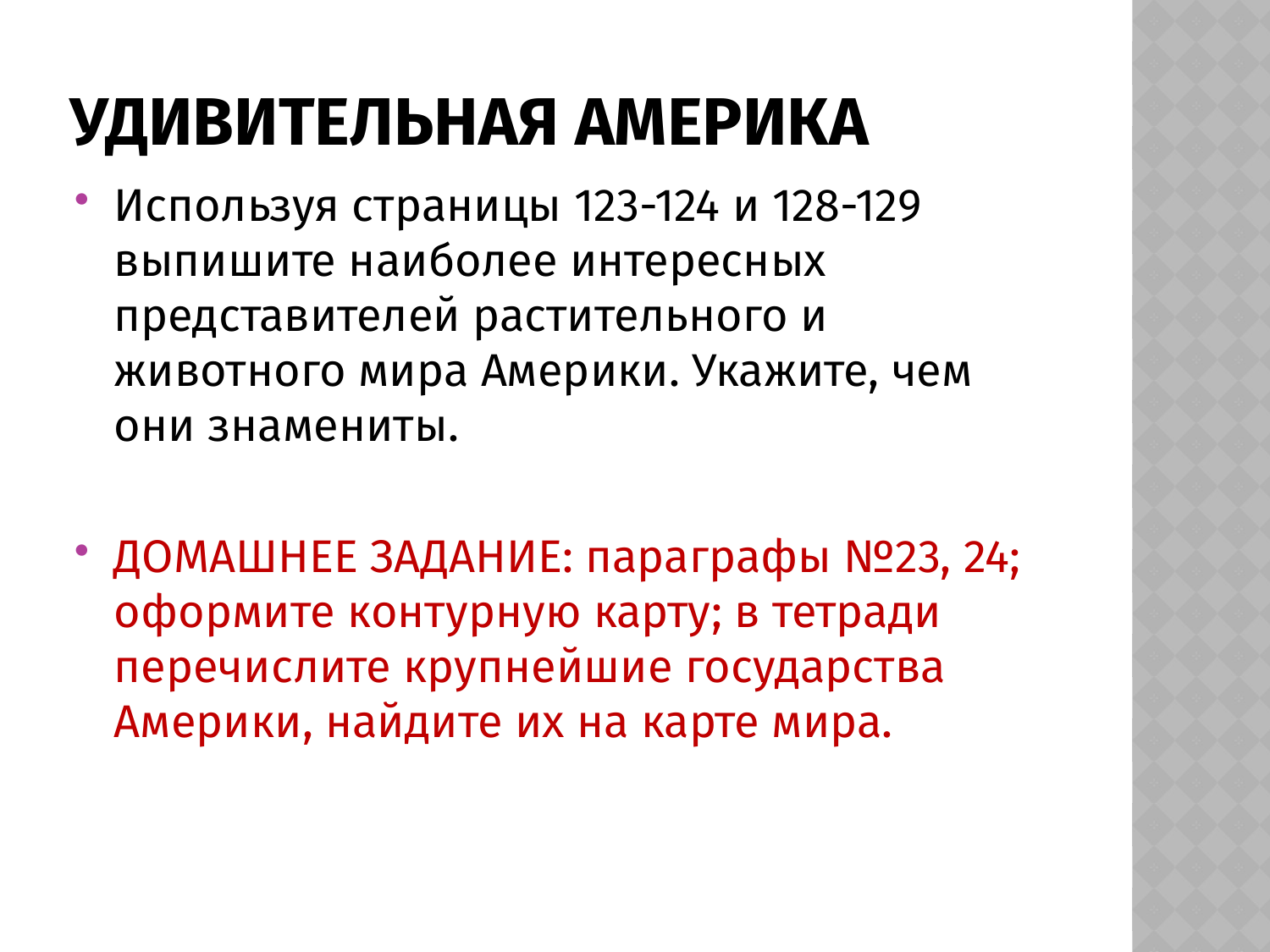

# Удивительная Америка
Используя страницы 123-124 и 128-129 выпишите наиболее интересных представителей растительного и животного мира Америки. Укажите, чем они знамениты.

ДОМАШНЕЕ ЗАДАНИЕ: параграфы №23, 24; оформите контурную карту; в тетради перечислите крупнейшие государства Америки, найдите их на карте мира.